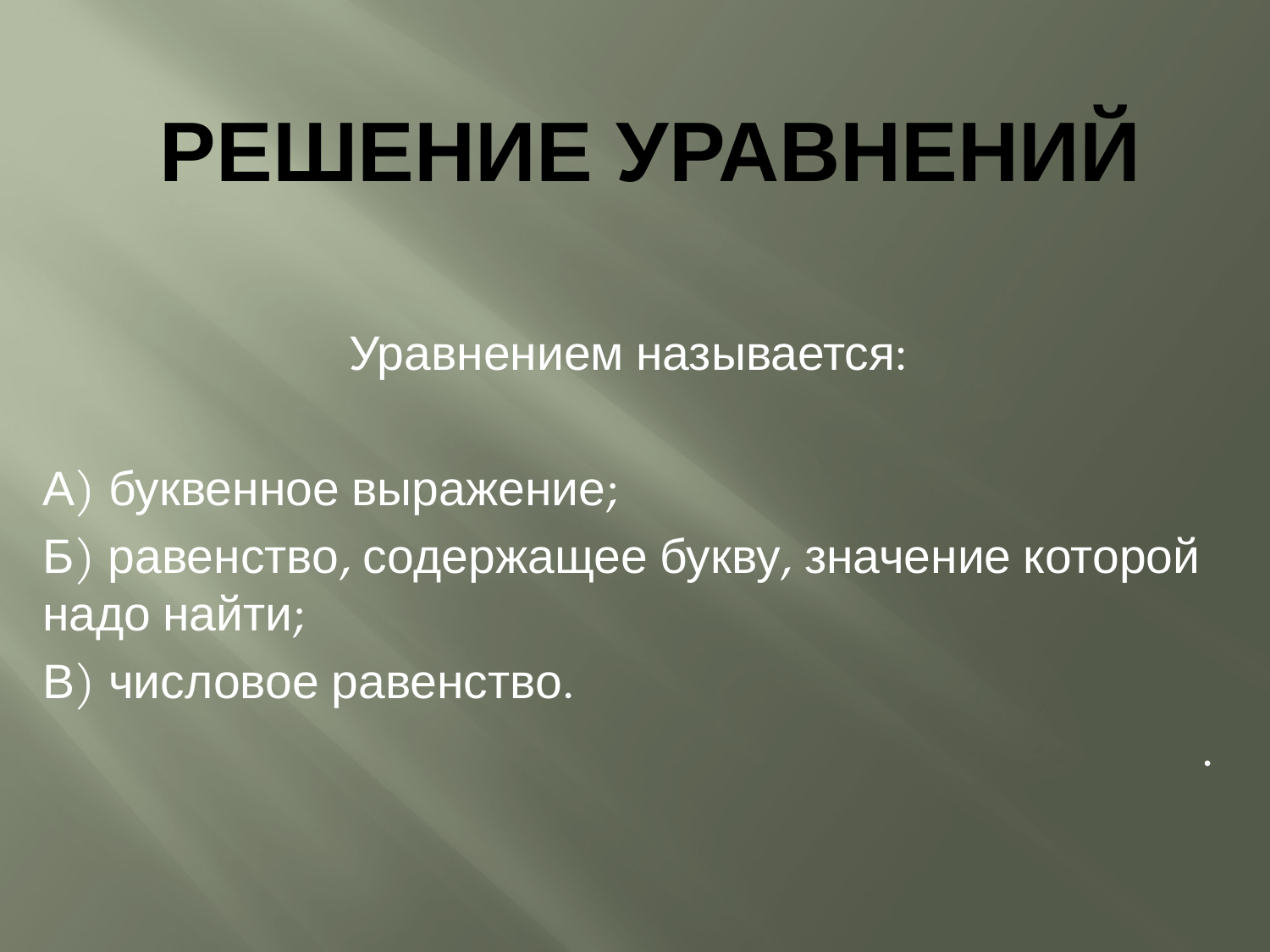

# Решение уравнений

Уравнением называется:

А) буквенное выражение;
Б) равенство, содержащее букву, значение которой надо найти;
В) числовое равенство.
.